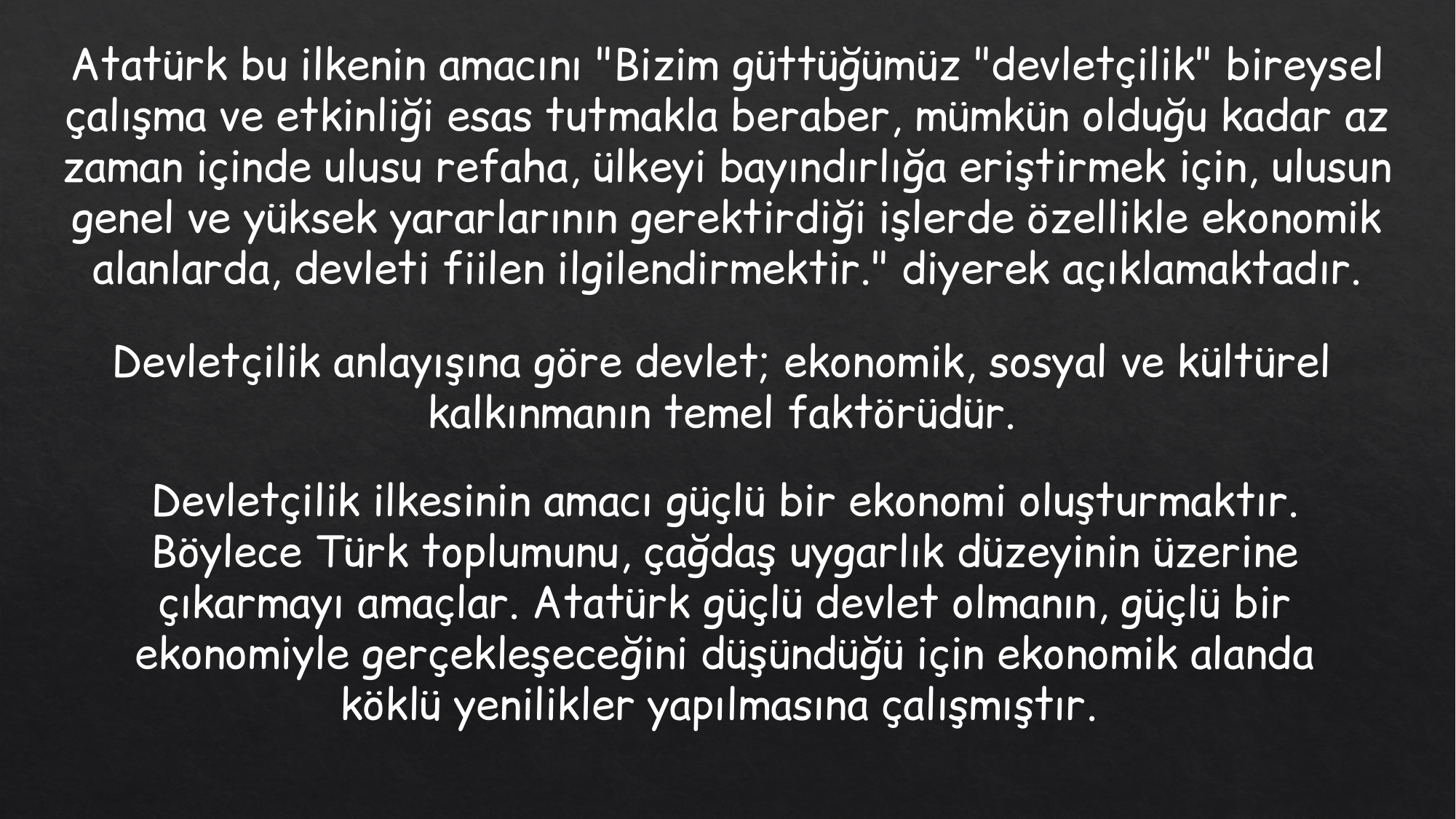

Atatürk bu ilkenin amacını "Bizim güttüğümüz "devletçilik" bireysel çalışma ve etkinliği esas tutmakla beraber, mümkün olduğu kadar az zaman içinde ulusu refaha, ülkeyi bayındırlığa eriştirmek için, ulusun genel ve yüksek yararlarının gerektirdiği işlerde özellikle ekonomik alanlarda, devleti fiilen ilgilendirmektir." diyerek açıklamaktadır.
Devletçilik anlayışına göre devlet; ekonomik, sosyal ve kültürel kalkınmanın temel faktörüdür.
Devletçilik ilkesinin amacı güçlü bir ekonomi oluşturmaktır. Böylece Türk toplumunu, çağdaş uygarlık düzeyinin üzerine çıkarmayı amaçlar. Atatürk güçlü devlet olmanın, güçlü bir ekonomiyle gerçekleşeceğini düşündüğü için ekonomik alanda köklü yenilikler yapılmasına çalışmıştır.